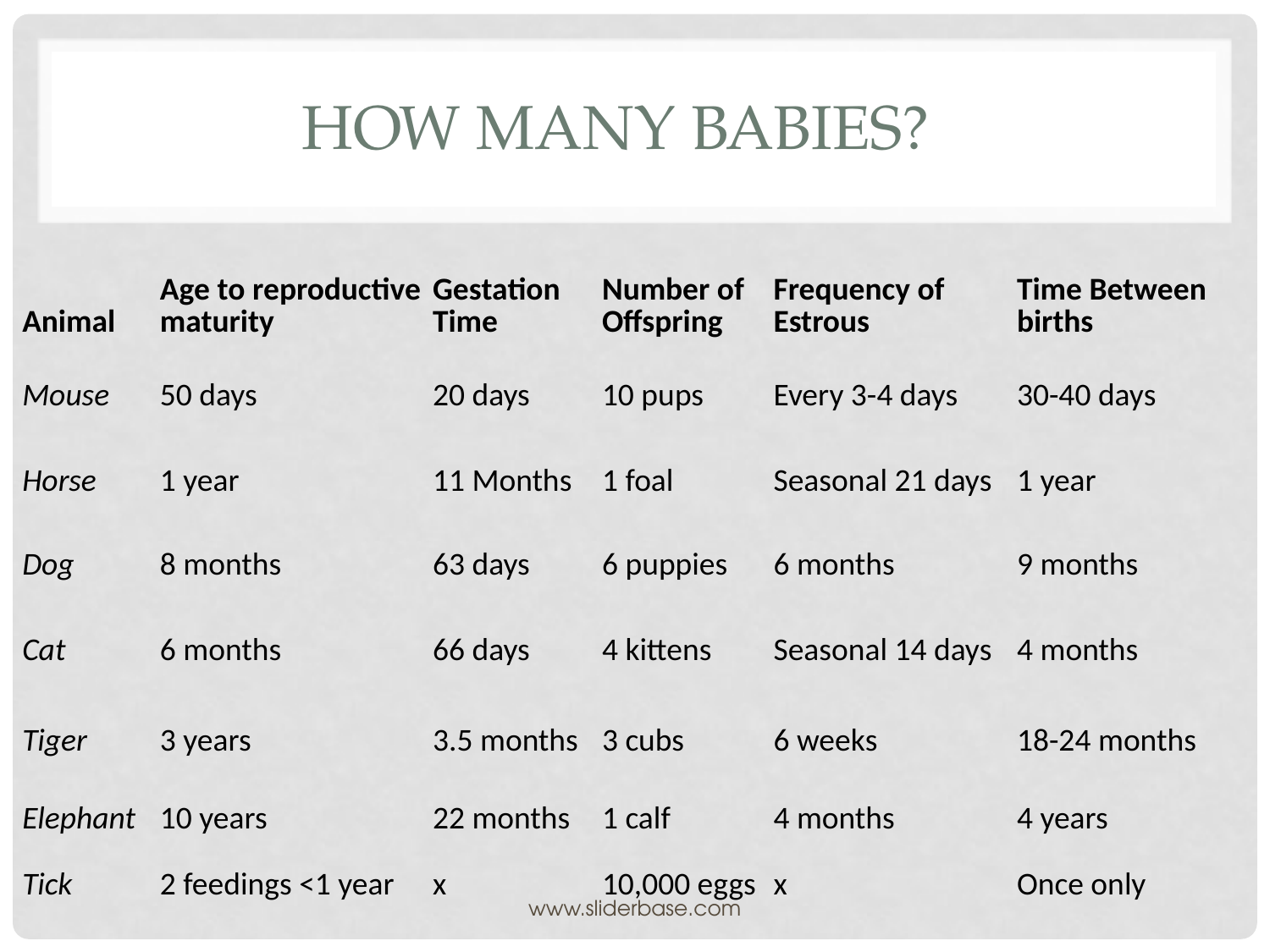

# How many babies?
| Animal | Age to reproductive maturity | Gestation Time | Number of Offspring | Frequency of Estrous | Time Between births |
| --- | --- | --- | --- | --- | --- |
| Mouse | 50 days | 20 days | 10 pups | Every 3-4 days | 30-40 days |
| Horse | 1 year | 11 Months | 1 foal | Seasonal 21 days | 1 year |
| Dog | 8 months | 63 days | 6 puppies | 6 months | 9 months |
| Cat | 6 months | 66 days | 4 kittens | Seasonal 14 days | 4 months |
| Tiger | 3 years | 3.5 months | 3 cubs | 6 weeks | 18-24 months |
| Elephant | 10 years | 22 months | 1 calf | 4 months | 4 years |
| Tick | 2 feedings <1 year | x | 10,000 eggs | x | Once only |
www.sliderbase.com